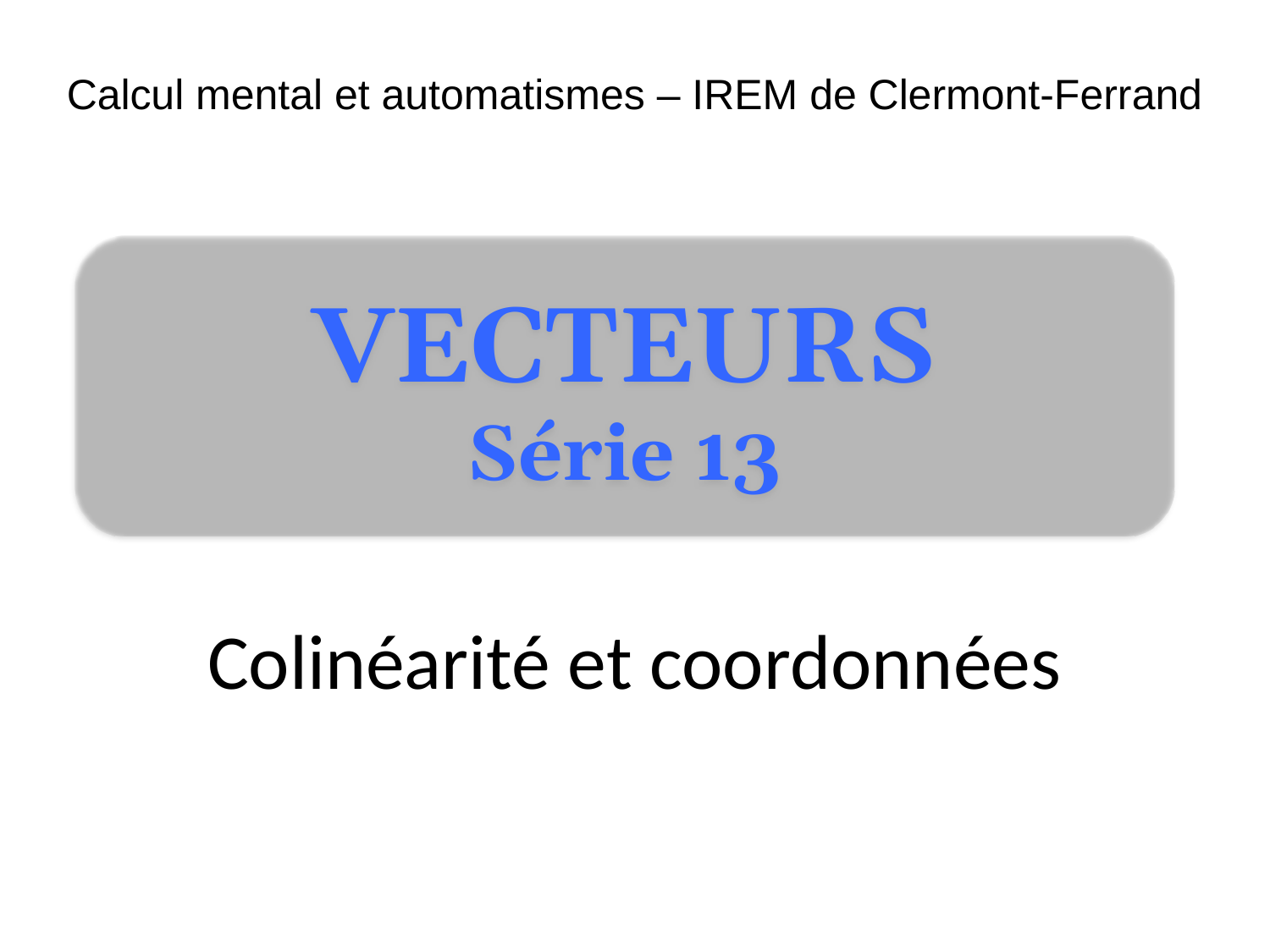

Calcul mental et automatismes – IREM de Clermont-Ferrand
vecteurs
Série 13
# Colinéarité et coordonnées